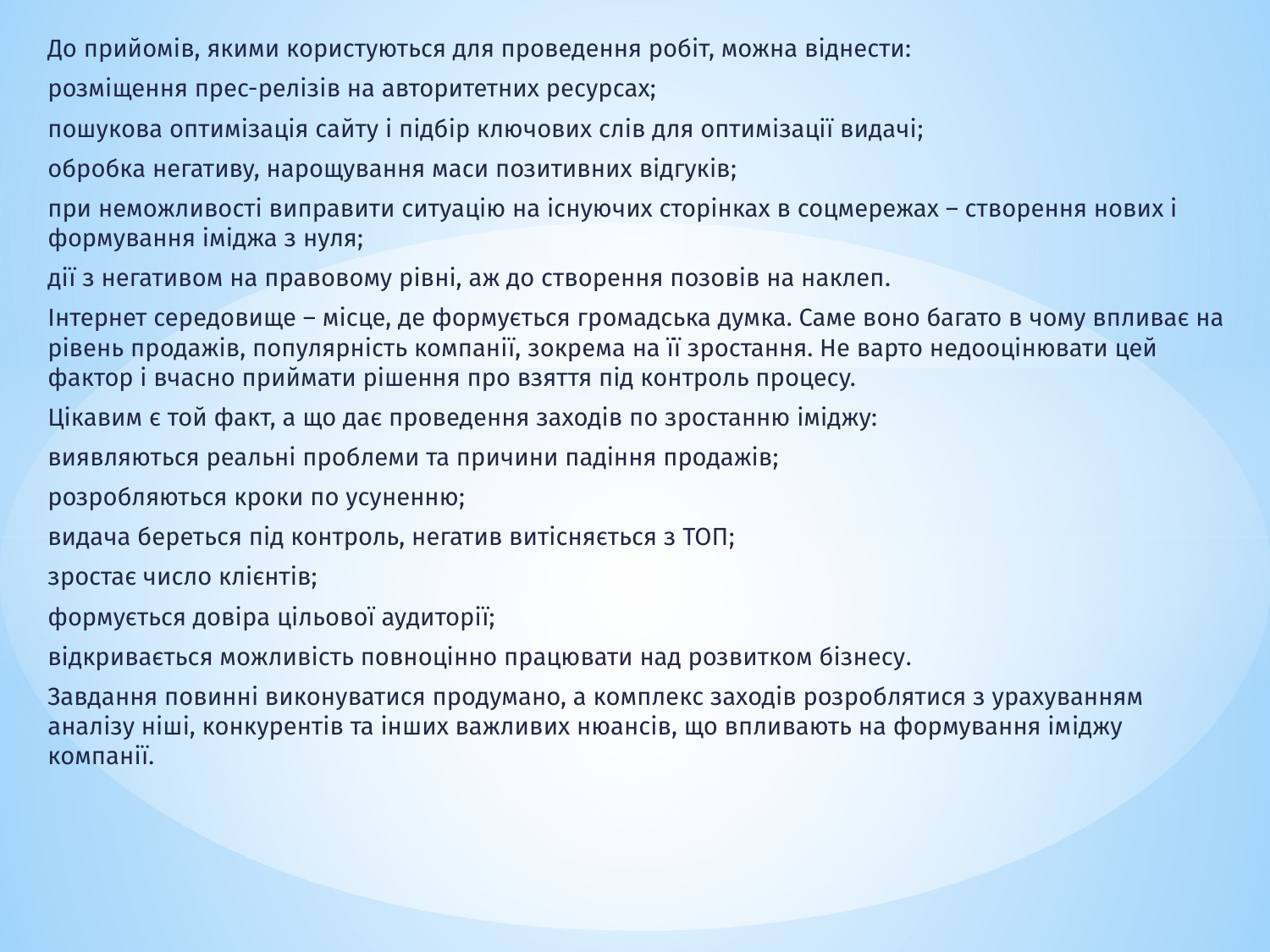

До прийомів, якими користуються для проведення робіт, можна віднести:
розміщення прес-релізів на авторитетних ресурсах;
пошукова оптимізація сайту і підбір ключових слів для оптимізації видачі;
обробка негативу, нарощування маси позитивних відгуків;
при неможливості виправити ситуацію на існуючих сторінках в соцмережах – створення нових і формування іміджа з нуля;
дії з негативом на правовому рівні, аж до створення позовів на наклеп.
Інтернет середовище – місце, де формується громадська думка. Саме воно багато в чому впливає на рівень продажів, популярність компанії, зокрема на її зростання. Не варто недооцінювати цей фактор і вчасно приймати рішення про взяття під контроль процесу.
Цікавим є той факт, а що дає проведення заходів по зростанню іміджу:
виявляються реальні проблеми та причини падіння продажів;
розробляються кроки по усуненню;
видача береться під контроль, негатив витісняється з ТОП;
зростає число клієнтів;
формується довіра цільової аудиторії;
відкривається можливість повноцінно працювати над розвитком бізнесу.
Завдання повинні виконуватися продумано, а комплекс заходів розроблятися з урахуванням аналізу ніші, конкурентів та інших важливих нюансів, що впливають на формування іміджу компанії.